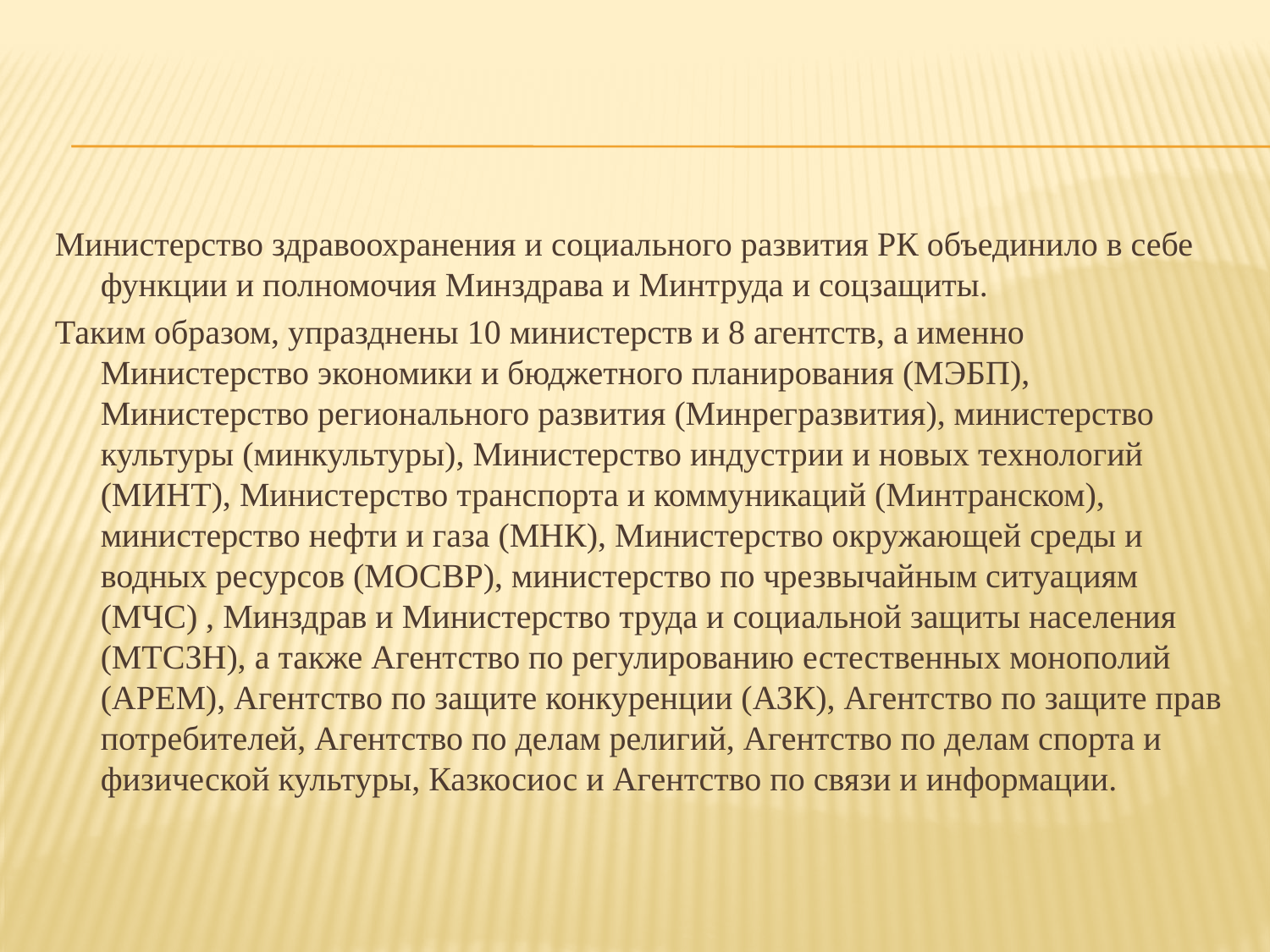

Министерство здравоохранения и социального развития РК объединило в себе функции и полномочия Минздрава и Минтруда и соцзащиты.
Таким образом, упразднены 10 министерств и 8 агентств, а именно Министерство экономики и бюджетного планирования (МЭБП), Министерство регионального развития (Минрегразвития), министерство культуры (минкультуры), Министерство индустрии и новых технологий (МИНТ), Министерство транспорта и коммуникаций (Минтранском), министерство нефти и газа (МНК), Министерство окружающей среды и водных ресурсов (МОСВР), министерство по чрезвычайным ситуациям (МЧС) , Минздрав и Министерство труда и социальной защиты населения (МТСЗН), а также Агентство по регулированию естественных монополий (АРЕМ), Агентство по защите конкуренции (АЗК), Агентство по защите прав потребителей, Агентство по делам религий, Агентство по делам спорта и физической культуры, Казкосиос и Агентство по связи и информации.